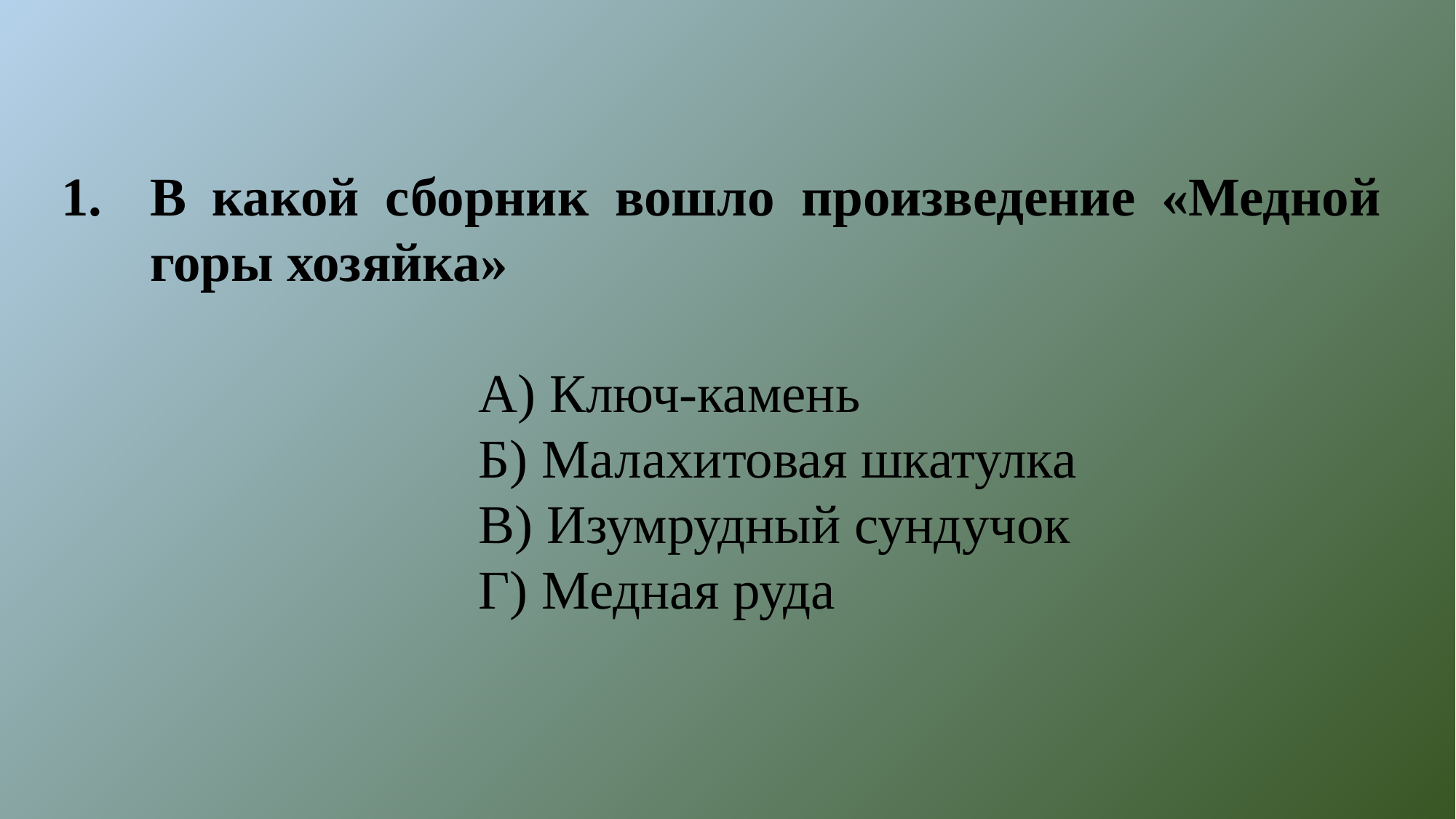

В какой сборник вошло произведение «Медной горы хозяйка»

А) Ключ-камень
Б) Малахитовая шкатулка
В) Изумрудный сундучок
Г) Медная руда